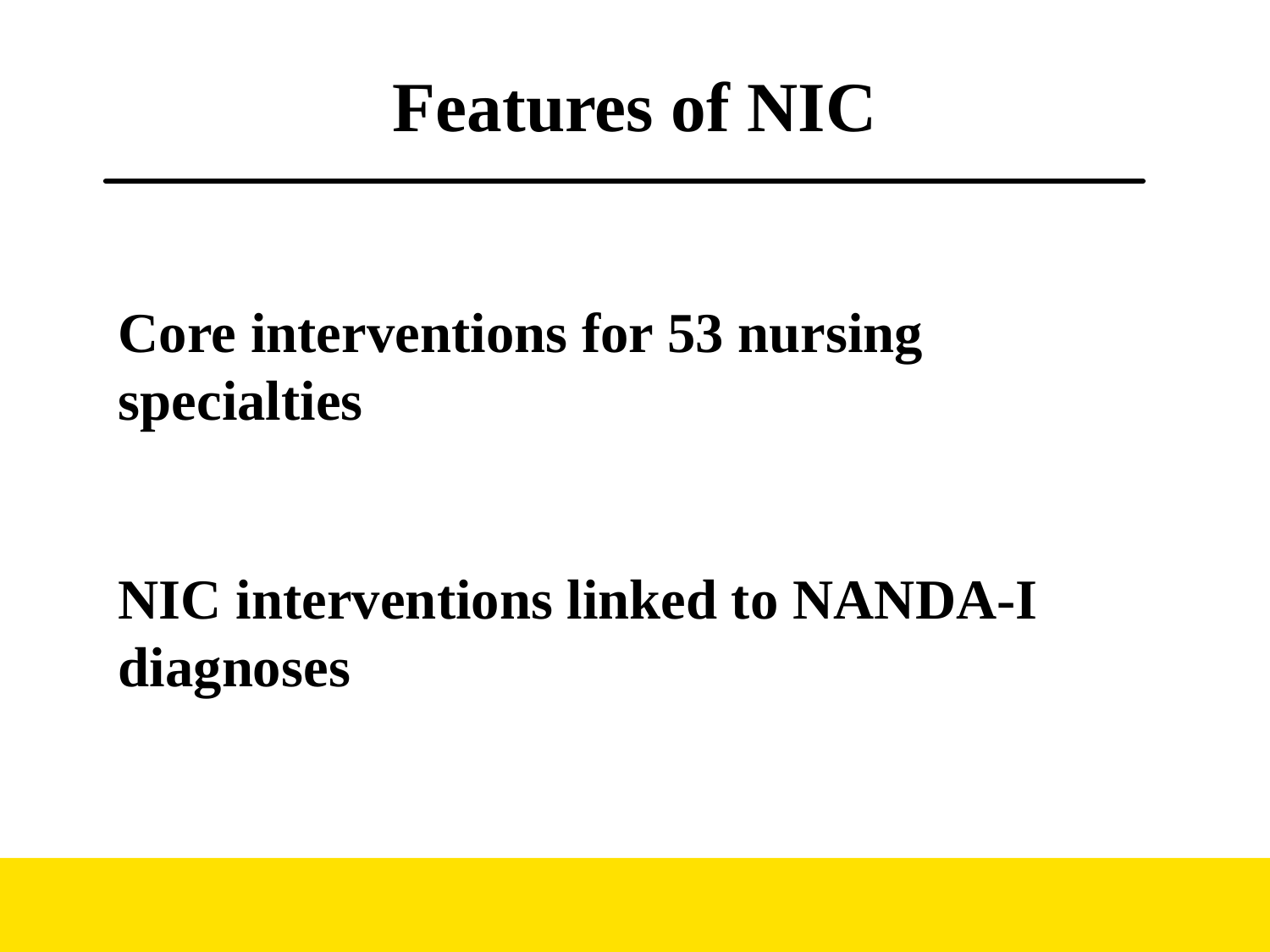

# Features of NIC

Core interventions for 53 nursing specialties

NIC interventions linked to NANDA-I diagnoses